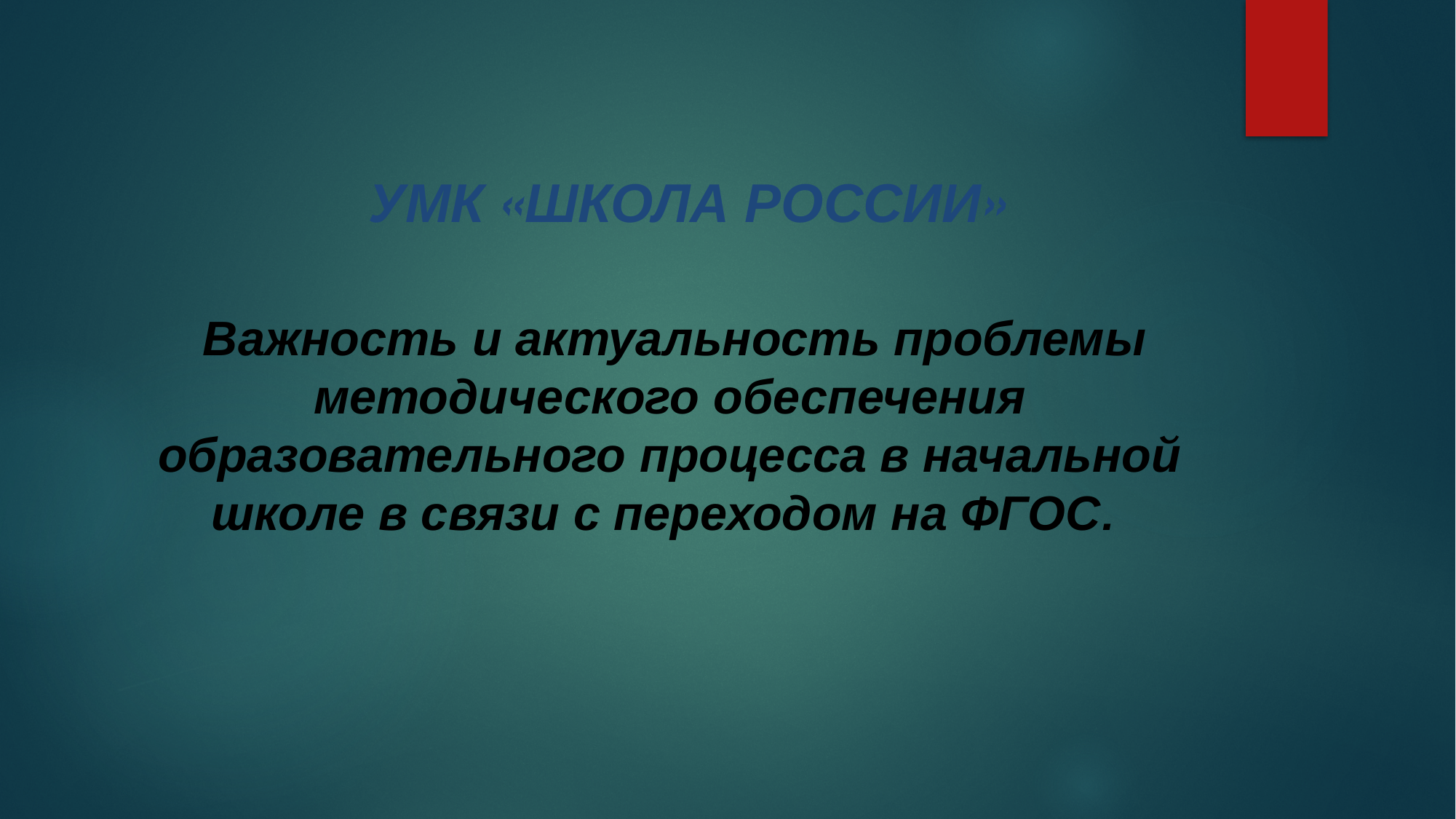

# УМК «ШКОЛА РОССИИ»
 Важность и актуальность проблемы методического обеспечения образовательного процесса в начальной школе в связи с переходом на ФГОС.